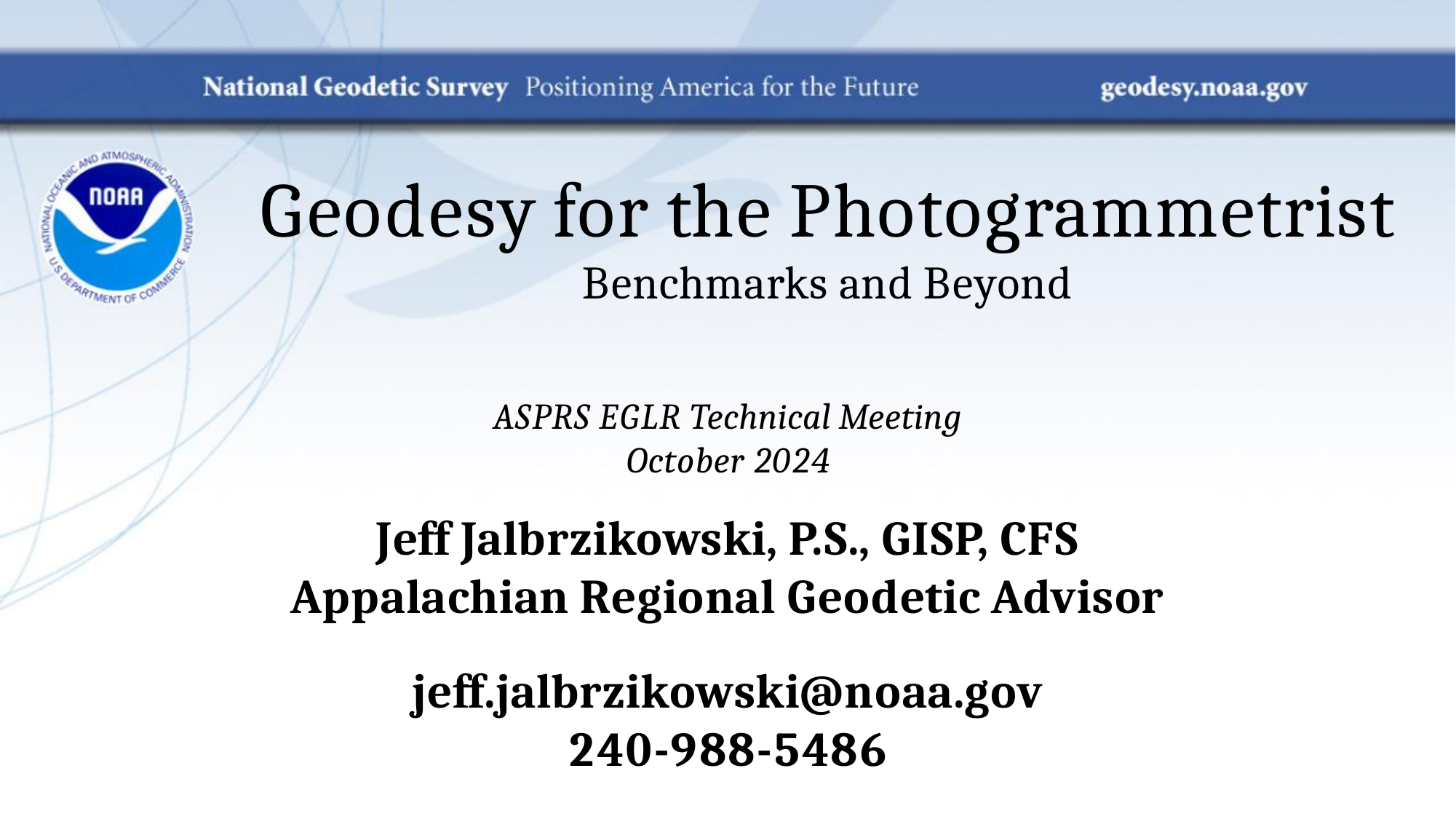

# Geodesy for the Photogrammetrist Benchmarks and Beyond
ASPRS EGLR Technical Meeting
October 2024
Jeff Jalbrzikowski, P.S., GISP, CFS
Appalachian Regional Geodetic Advisor
jeff.jalbrzikowski@noaa.gov
240-988-5486